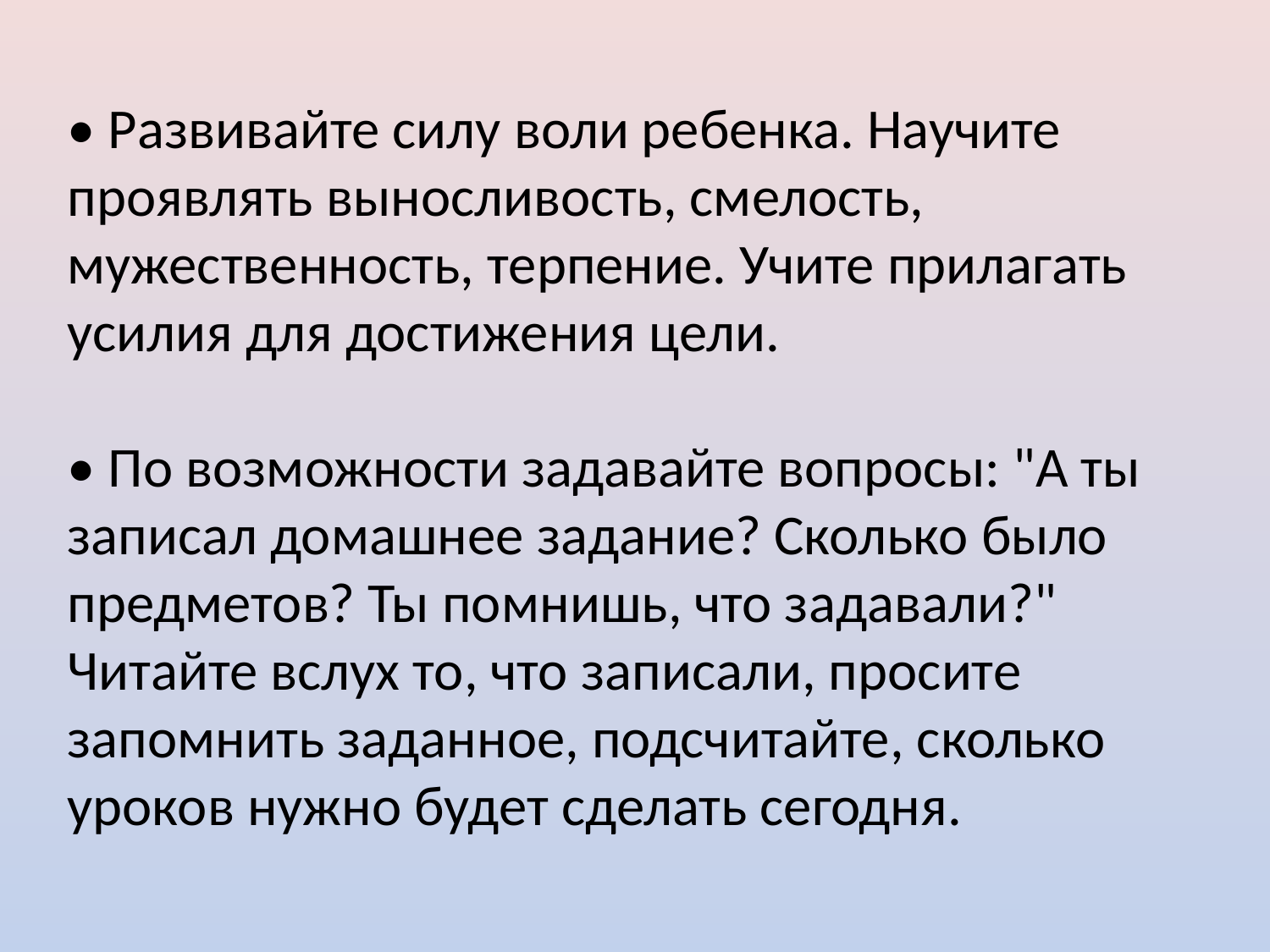

• Развивайте силу воли ребенка. Научите проявлять выносливость, смелость, мужественность, терпение. Учите прилагать усилия для достижения цели.

• По возможности задавайте вопросы: "А ты записал домашнее задание? Сколько было предметов? Ты помнишь, что задавали?" Читайте вслух то, что записали, просите запомнить заданное, подсчитайте, сколько уроков нужно будет сделать сегодня.